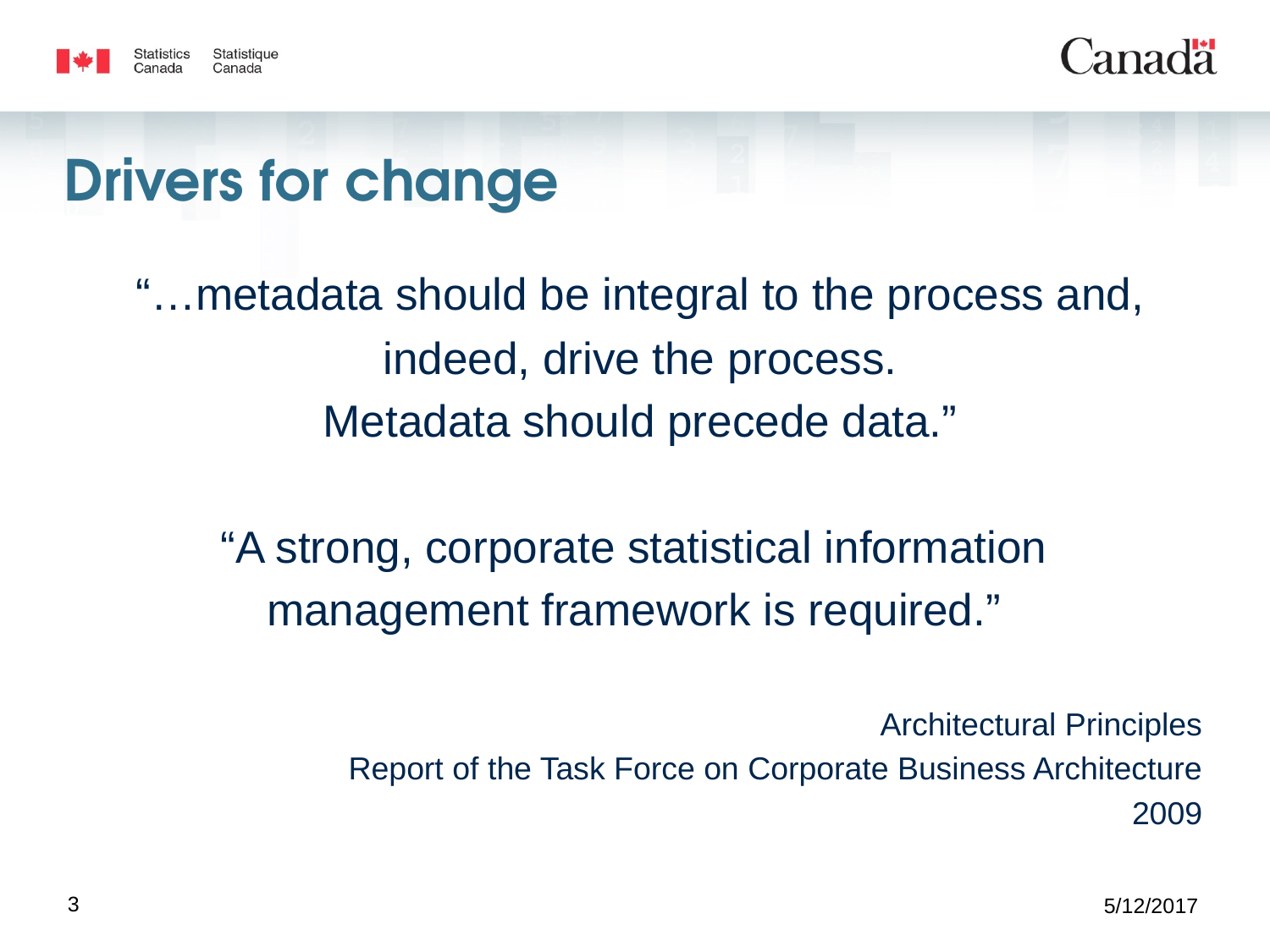

# Drivers for change
“…metadata should be integral to the process and, indeed, drive the process.
Metadata should precede data.”

“A strong, corporate statistical information
management framework is required.”

Architectural Principles
Report of the Task Force on Corporate Business Architecture
2009
3
5/12/2017